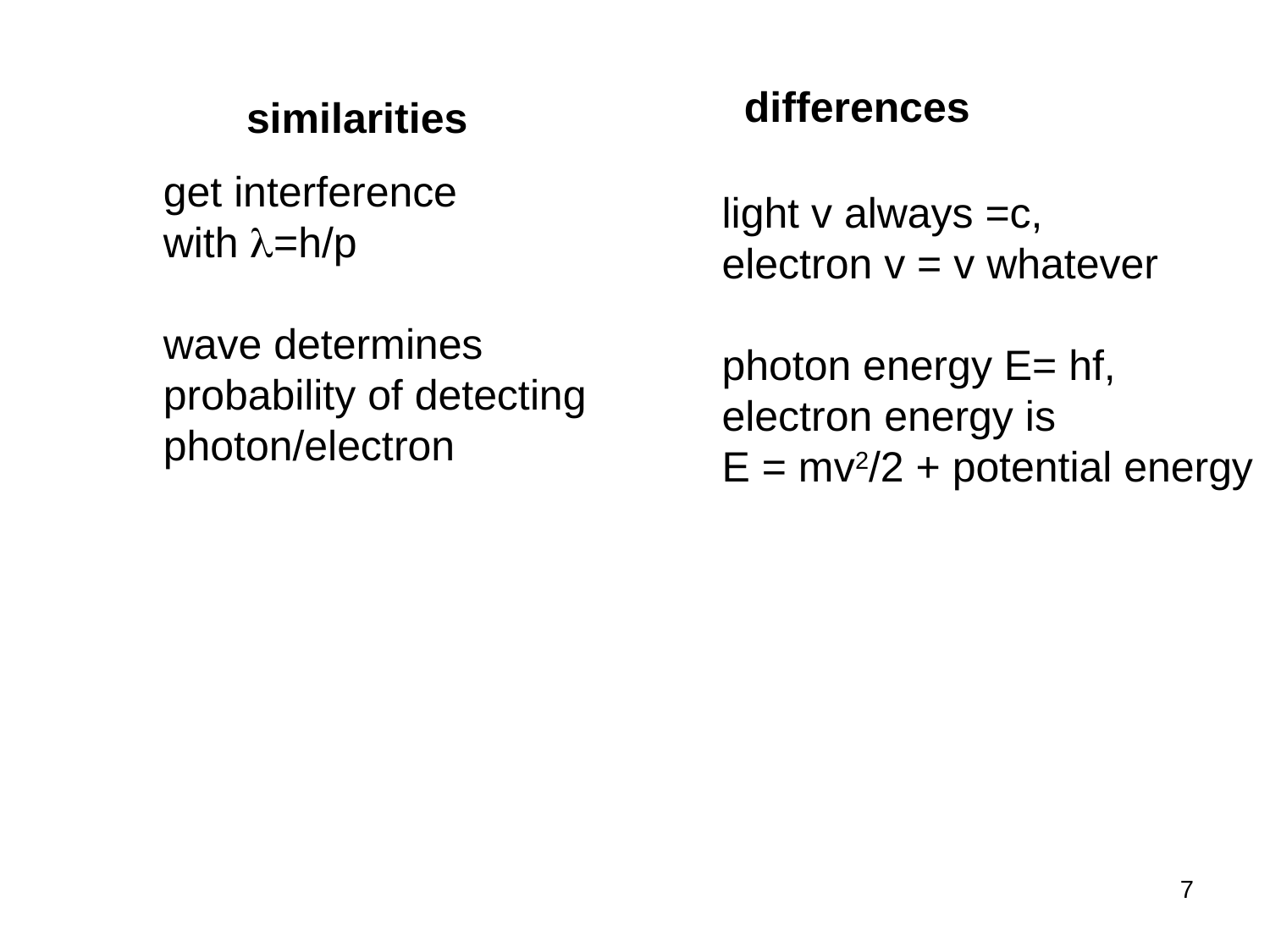

differences
similarities

get interference
with λ=h/p

wave determines
probability of detecting
photon/electron

light v always =c,
electron v = v whatever

photon energy E= hf,
electron energy is
E = mv2/2 + potential energy

7